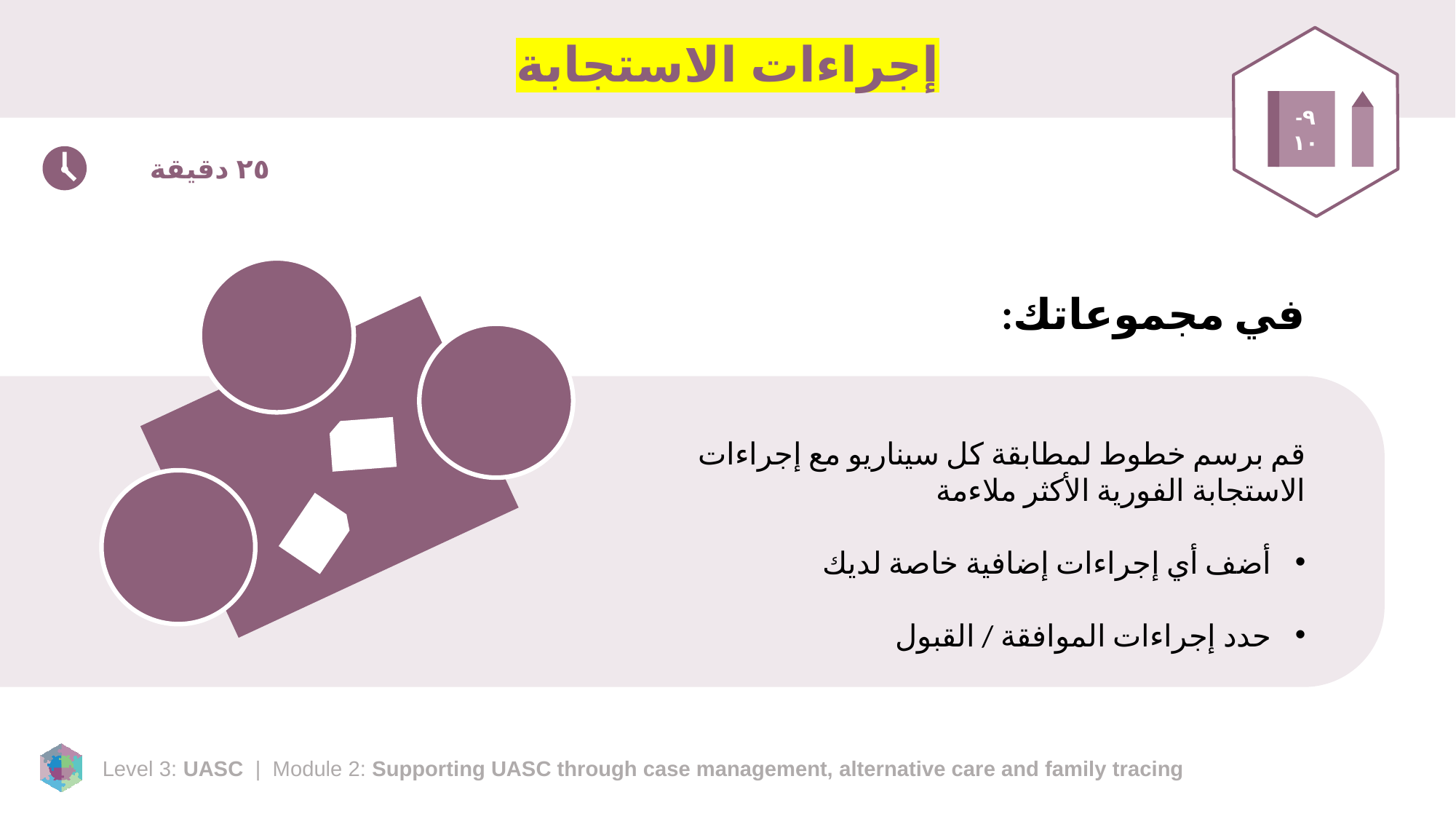

# إجراءات الاستجابة

٩-١٠

٢٥ دقيقة

في مجموعاتك:
قم برسم خطوط لمطابقة كل سيناريو مع إجراءات الاستجابة الفورية الأكثر ملاءمة
أضف أي إجراءات إضافية خاصة لديك
حدد إجراءات الموافقة / القبول